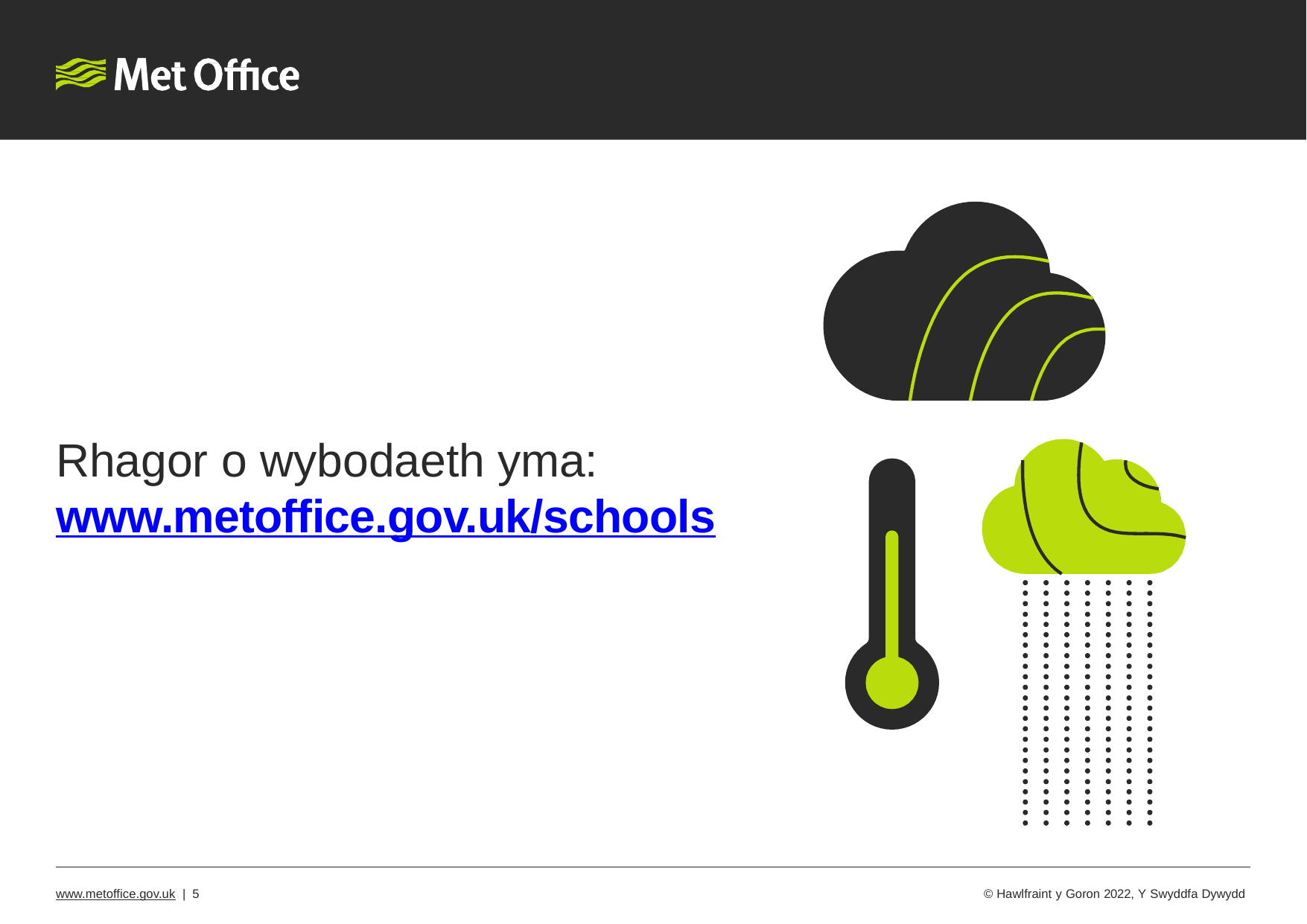

# Rhagor o wybodaeth yma:
www.metoffice.gov.uk/schools

www.metoffice.gov.uk | 5
© Hawlfraint y Goron 2022, Y Swyddfa Dywydd